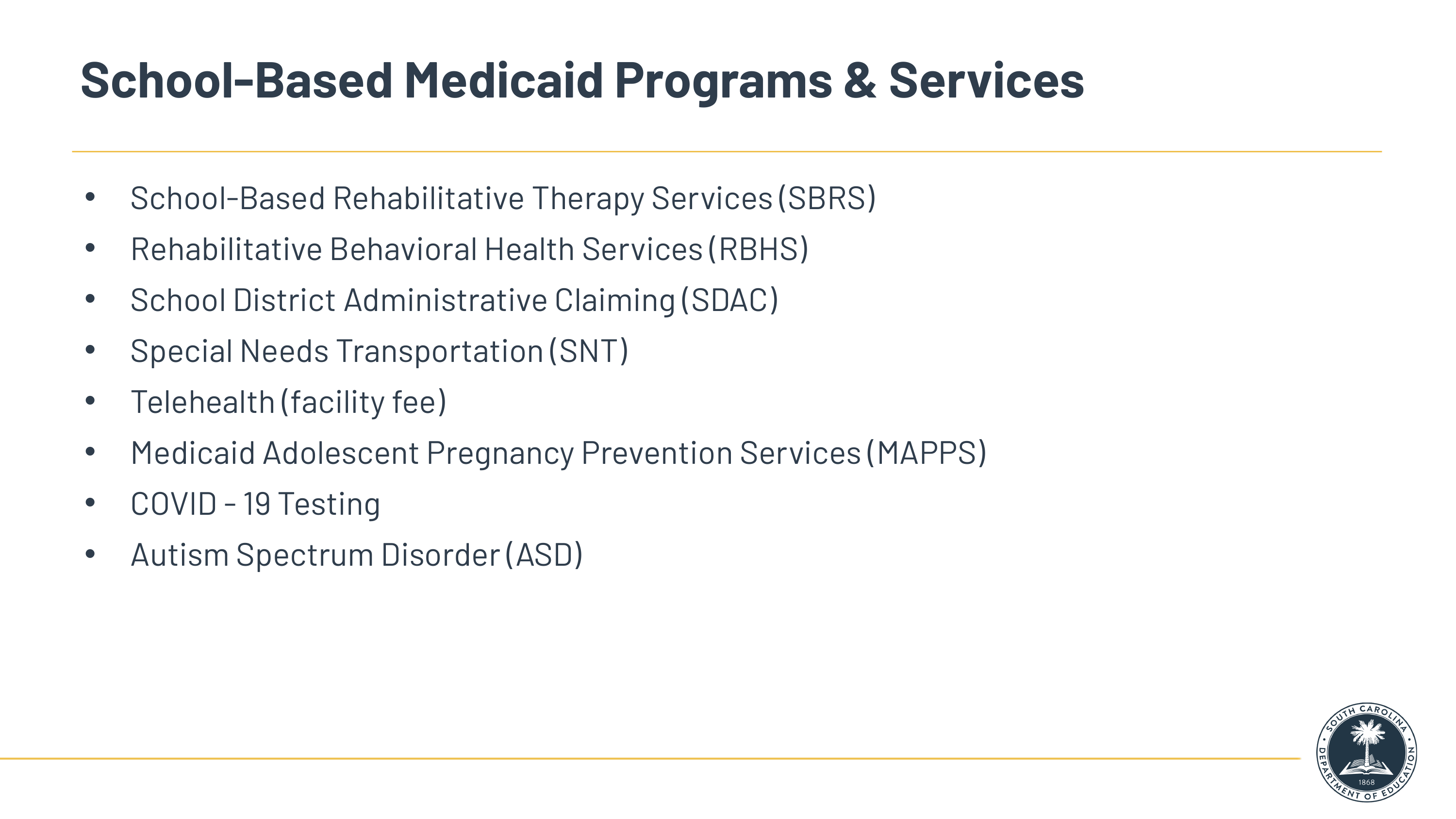

# School-Based Medicaid Programs & Services
School-Based Rehabilitative Therapy Services (SBRS)
Rehabilitative Behavioral Health Services (RBHS)
School District Administrative Claiming (SDAC)
Special Needs Transportation (SNT)
Telehealth (facility fee)
Medicaid Adolescent Pregnancy Prevention Services (MAPPS)
COVID - 19 Testing
Autism Spectrum Disorder (ASD)